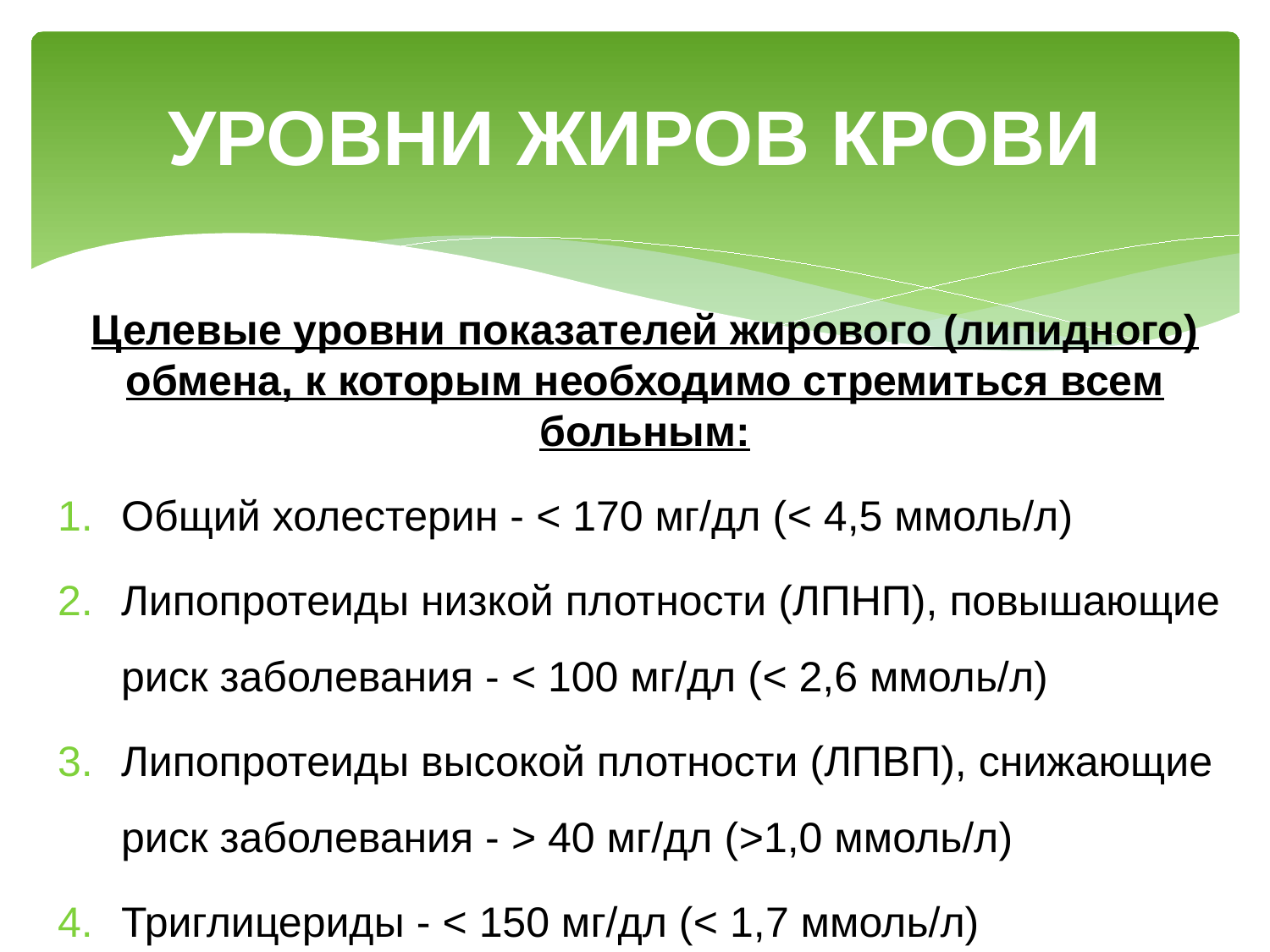

# УРОВНИ ЖИРОВ КРОВИ
Целевые уровни показателей жирового (липидного) обмена, к которым необходимо стремиться всем больным:
Общий холестерин - < 170 мг/дл (< 4,5 ммоль/л)
Липопротеиды низкой плотности (ЛПНП), повышающие риск заболевания - < 100 мг/дл (< 2,6 ммоль/л)
Липопротеиды высокой плотности (ЛПВП), снижающие риск заболевания - > 40 мг/дл (>1,0 ммоль/л)
Триглицериды - < 150 мг/дл (< 1,7 ммоль/л)